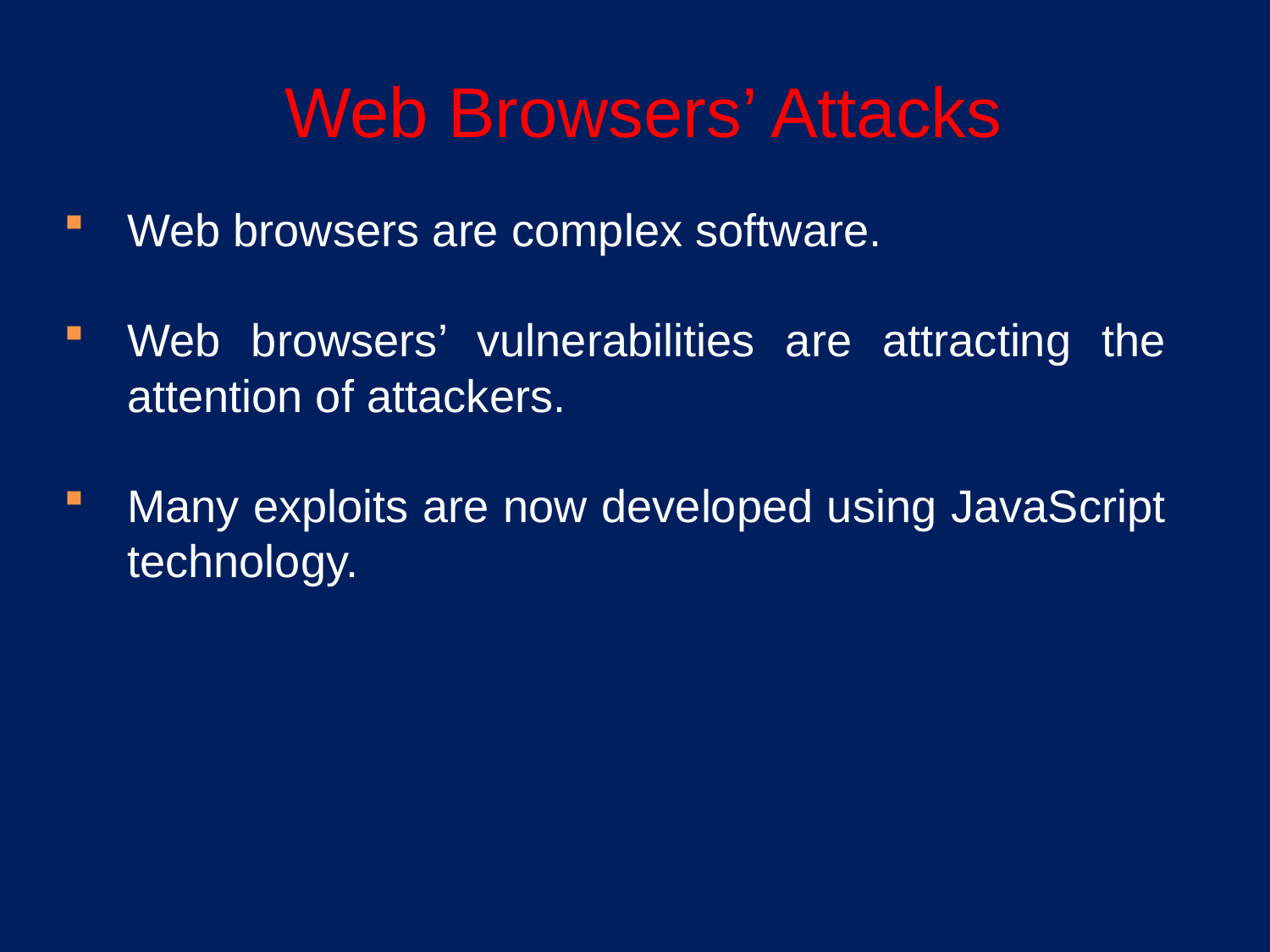

Web Browsers’ Attacks
Web browsers are complex software.

Web browsers’ vulnerabilities are attracting the attention of attackers.

Many exploits are now developed using JavaScript technology.